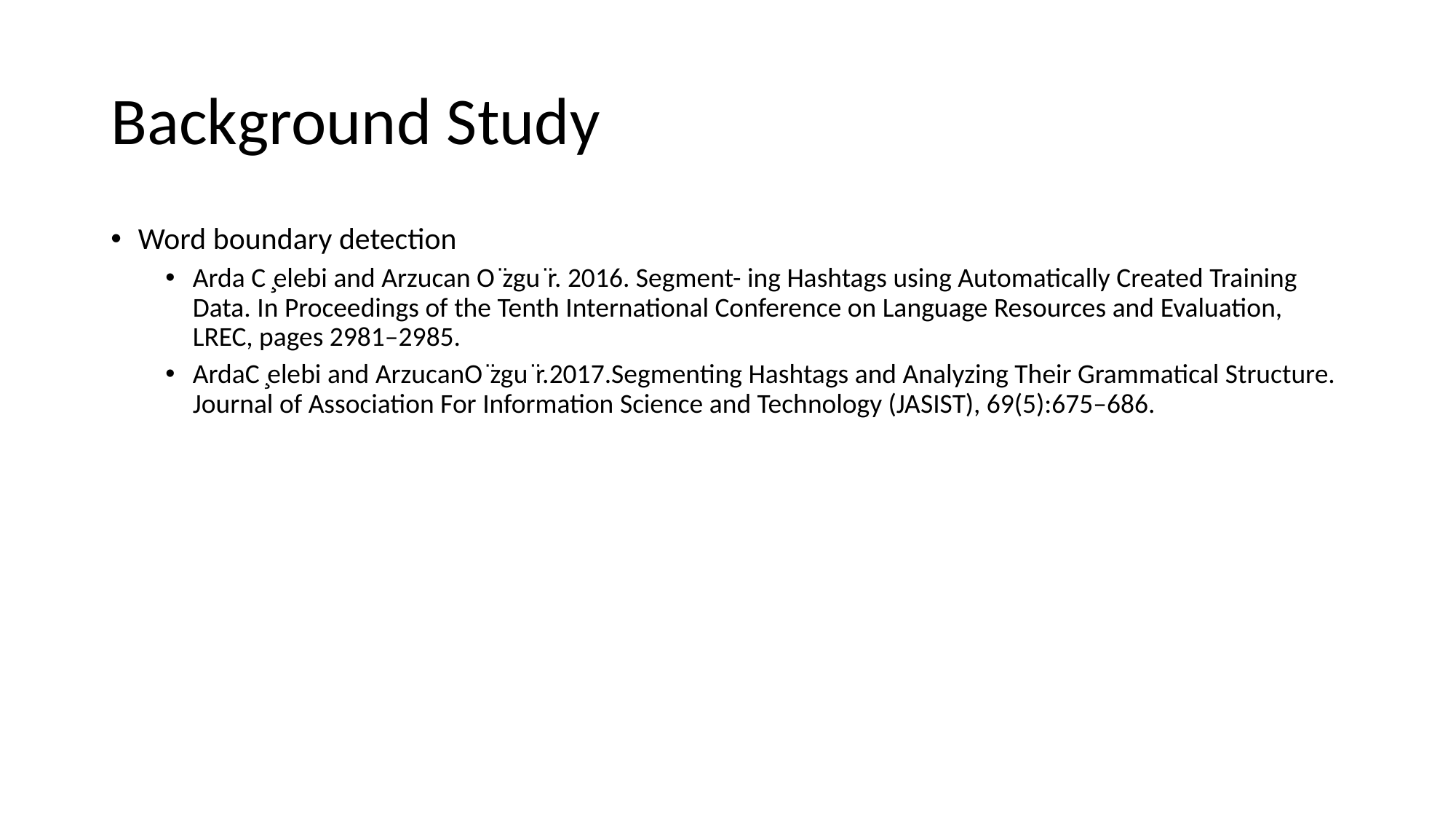

# Background Study
Word boundary detection
Arda C ̧elebi and Arzucan O ̈zgu ̈r. 2016. Segment- ing Hashtags using Automatically Created Training Data. In Proceedings of the Tenth International Conference on Language Resources and Evaluation, LREC, pages 2981–2985.
ArdaC ̧elebi and ArzucanO ̈zgu ̈r.2017.Segmenting Hashtags and Analyzing Their Grammatical Structure. Journal of Association For Information Science and Technology (JASIST), 69(5):675–686.